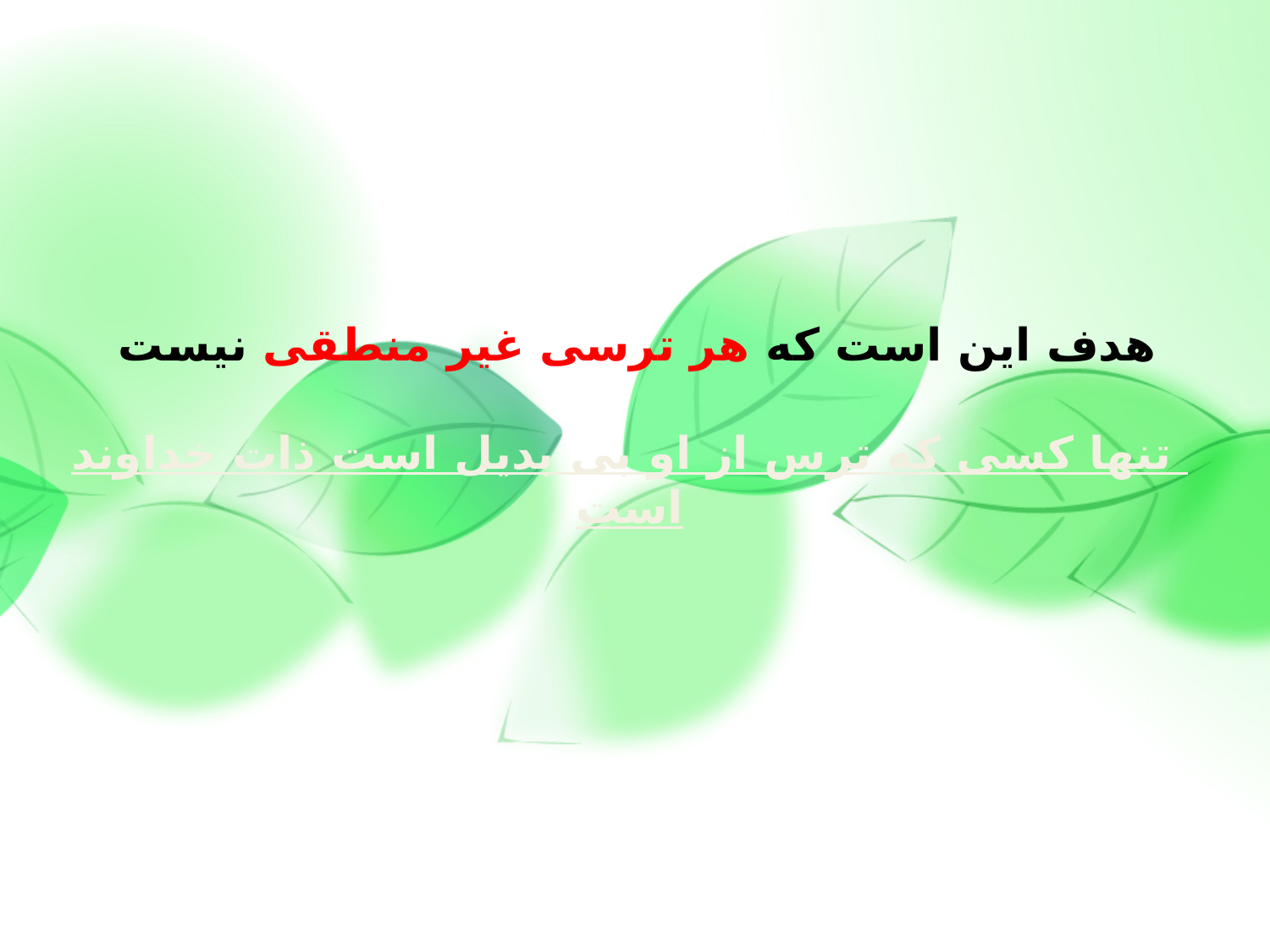

# هدف این است که هر ترسی غیر منطقی نیست تنها کسی که ترس از او بی بدیل است ذات خداوند است